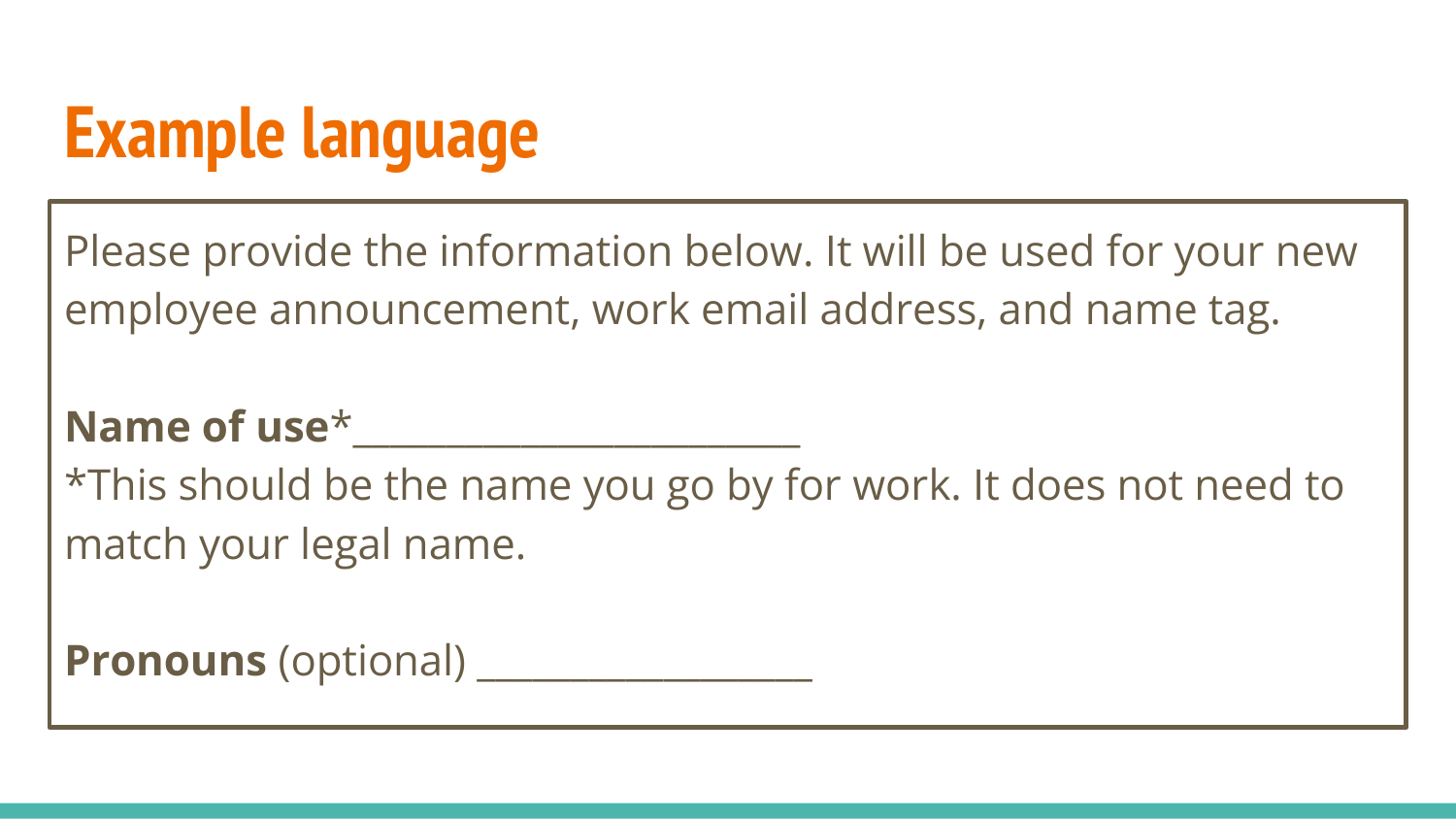

# Example language

Please provide the information below. It will be used for your new employee announcement, work email address, and name tag.

Name of use*________________________
*This should be the name you go by for work. It does not need to match your legal name.

Pronouns (optional) __________________